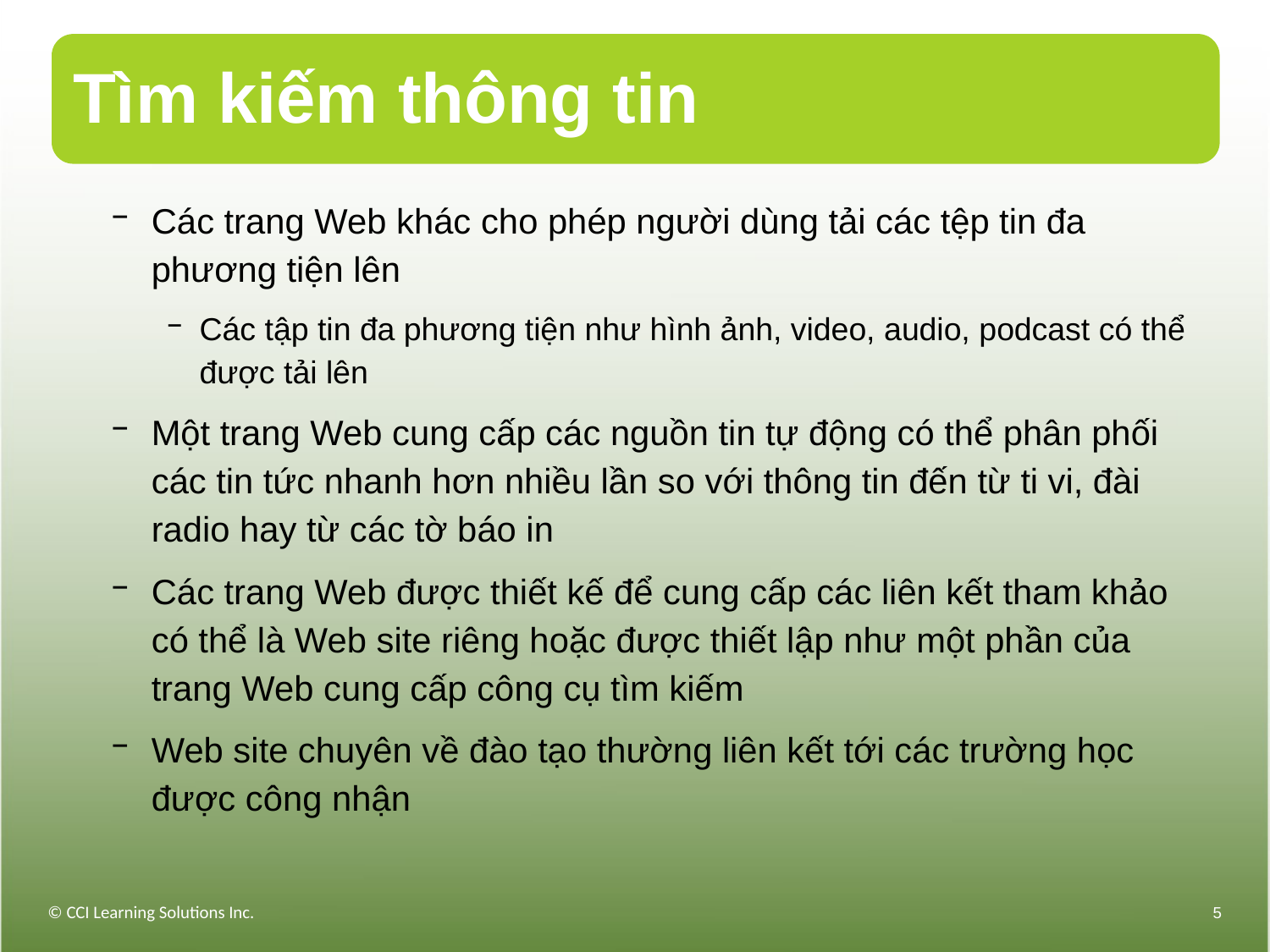

# Tìm kiếm thông tin
Các trang Web khác cho phép người dùng tải các tệp tin đa phương tiện lên
Các tập tin đa phương tiện như hình ảnh, video, audio, podcast có thể được tải lên
Một trang Web cung cấp các nguồn tin tự động có thể phân phối các tin tức nhanh hơn nhiều lần so với thông tin đến từ ti vi, đài radio hay từ các tờ báo in
Các trang Web được thiết kế để cung cấp các liên kết tham khảo có thể là Web site riêng hoặc được thiết lập như một phần của trang Web cung cấp công cụ tìm kiếm
Web site chuyên về đào tạo thường liên kết tới các trường học được công nhận
© CCI Learning Solutions Inc.
5